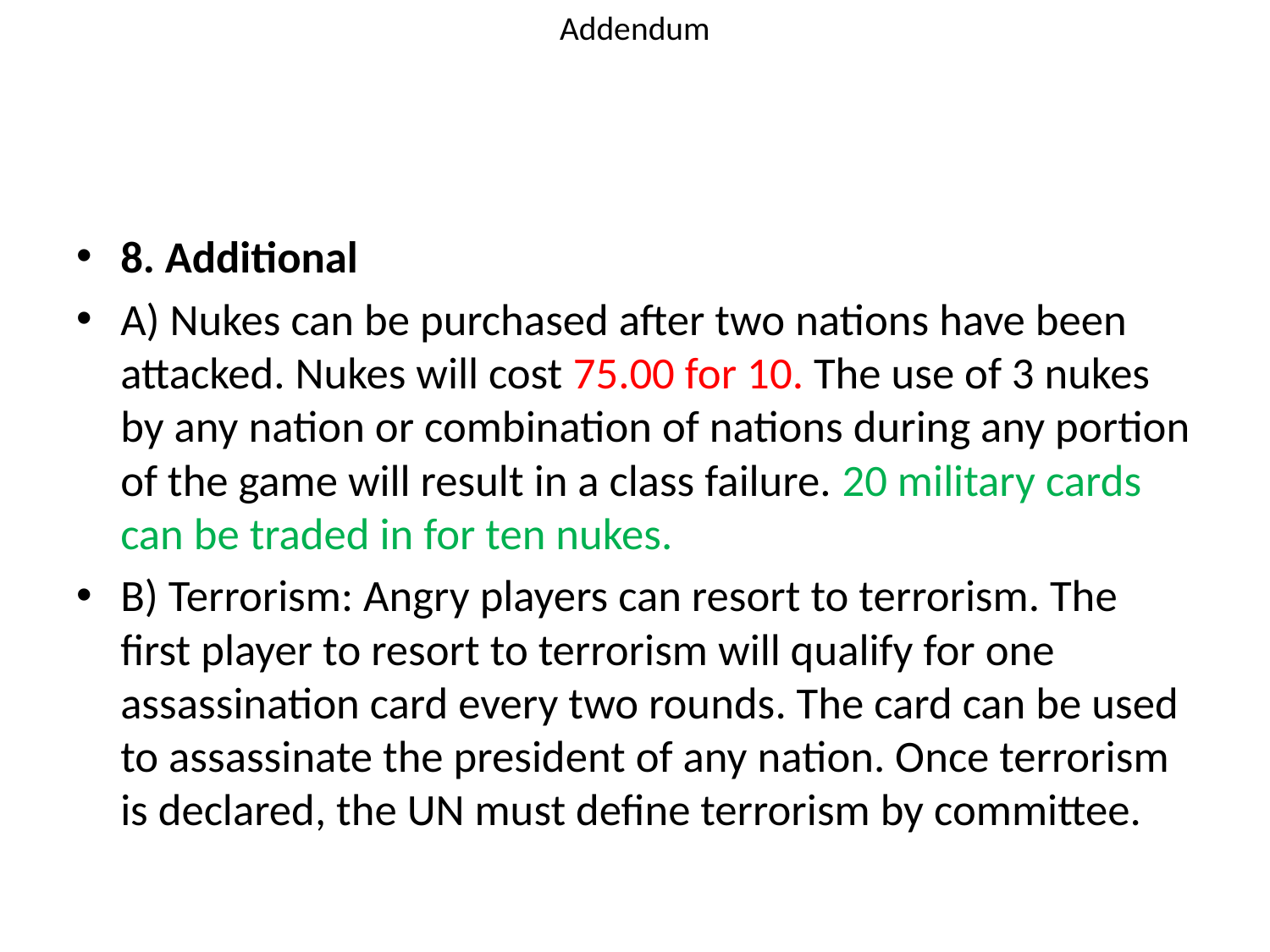

# Addendum
8. Additional
A) Nukes can be purchased after two nations have been attacked. Nukes will cost 75.00 for 10. The use of 3 nukes by any nation or combination of nations during any portion of the game will result in a class failure. 20 military cards can be traded in for ten nukes.
B) Terrorism: Angry players can resort to terrorism. The first player to resort to terrorism will qualify for one assassination card every two rounds. The card can be used to assassinate the president of any nation. Once terrorism is declared, the UN must define terrorism by committee.